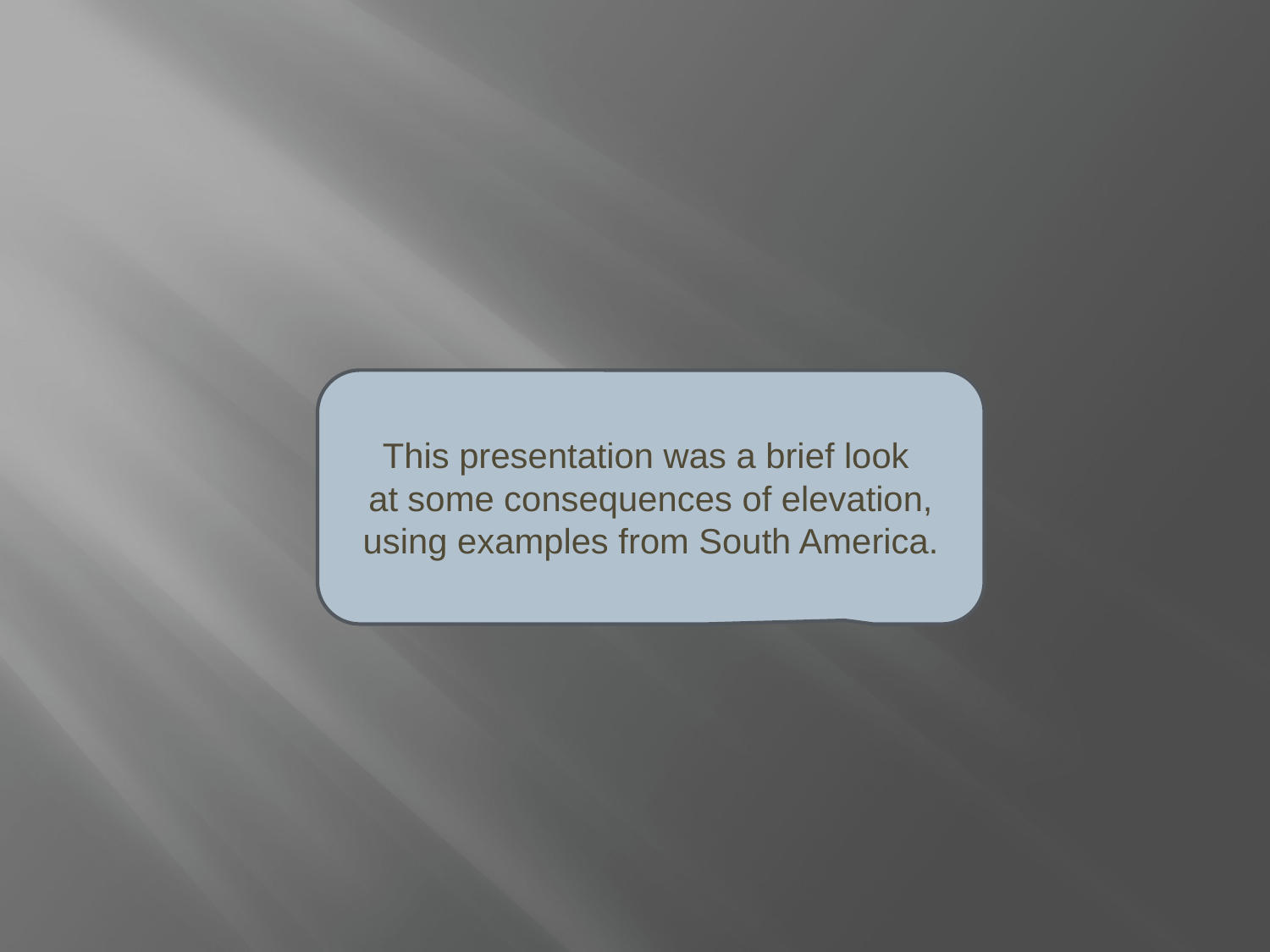

This presentation was a brief look
at some consequences of elevation,
using examples from South America.